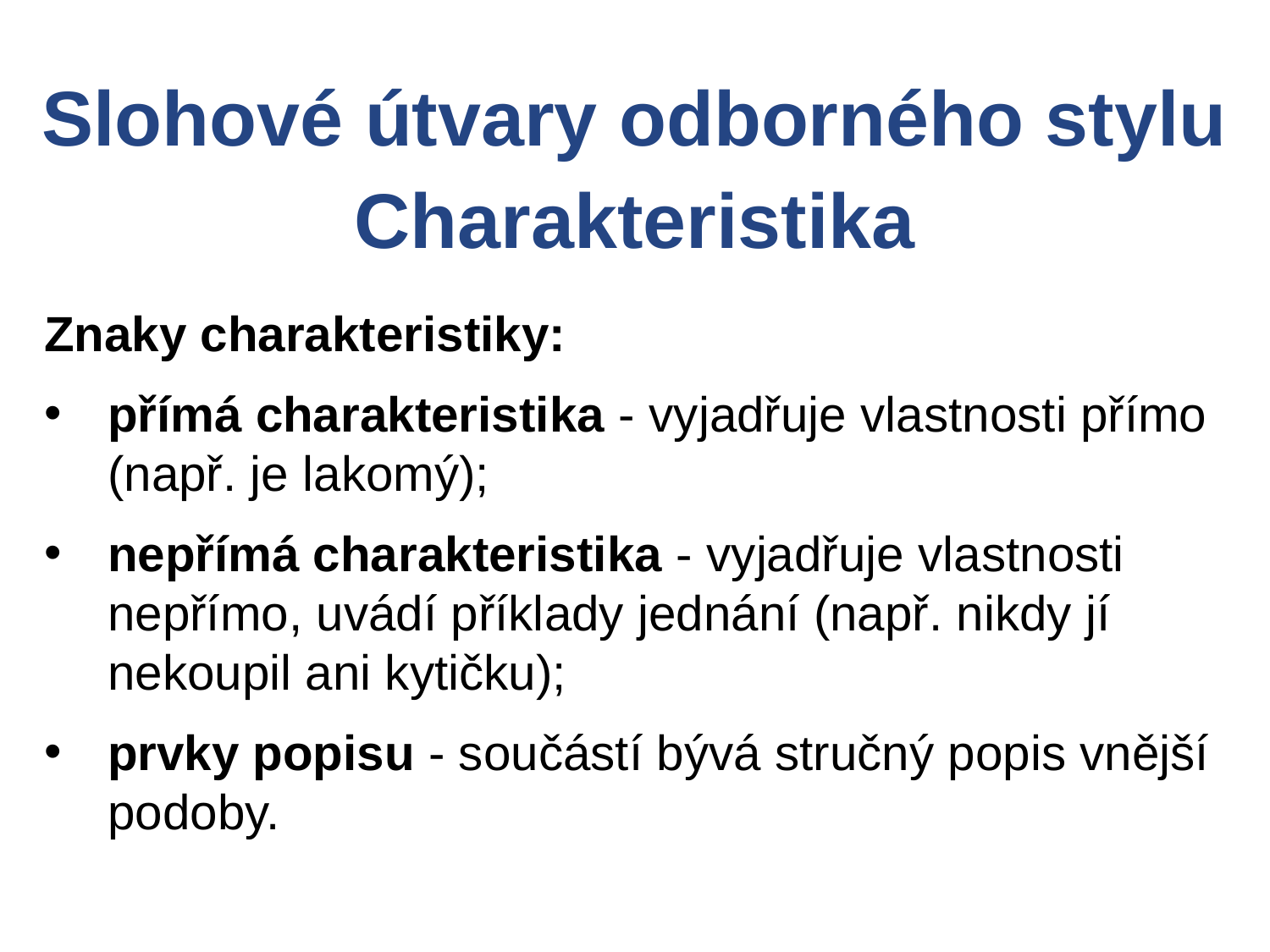

Slohové útvary odborného stylu
Charakteristika
Znaky charakteristiky:
přímá charakteristika - vyjadřuje vlastnosti přímo (např. je lakomý);
nepřímá charakteristika - vyjadřuje vlastnosti nepřímo, uvádí příklady jednání (např. nikdy jí nekoupil ani kytičku);
prvky popisu - součástí bývá stručný popis vnější podoby.